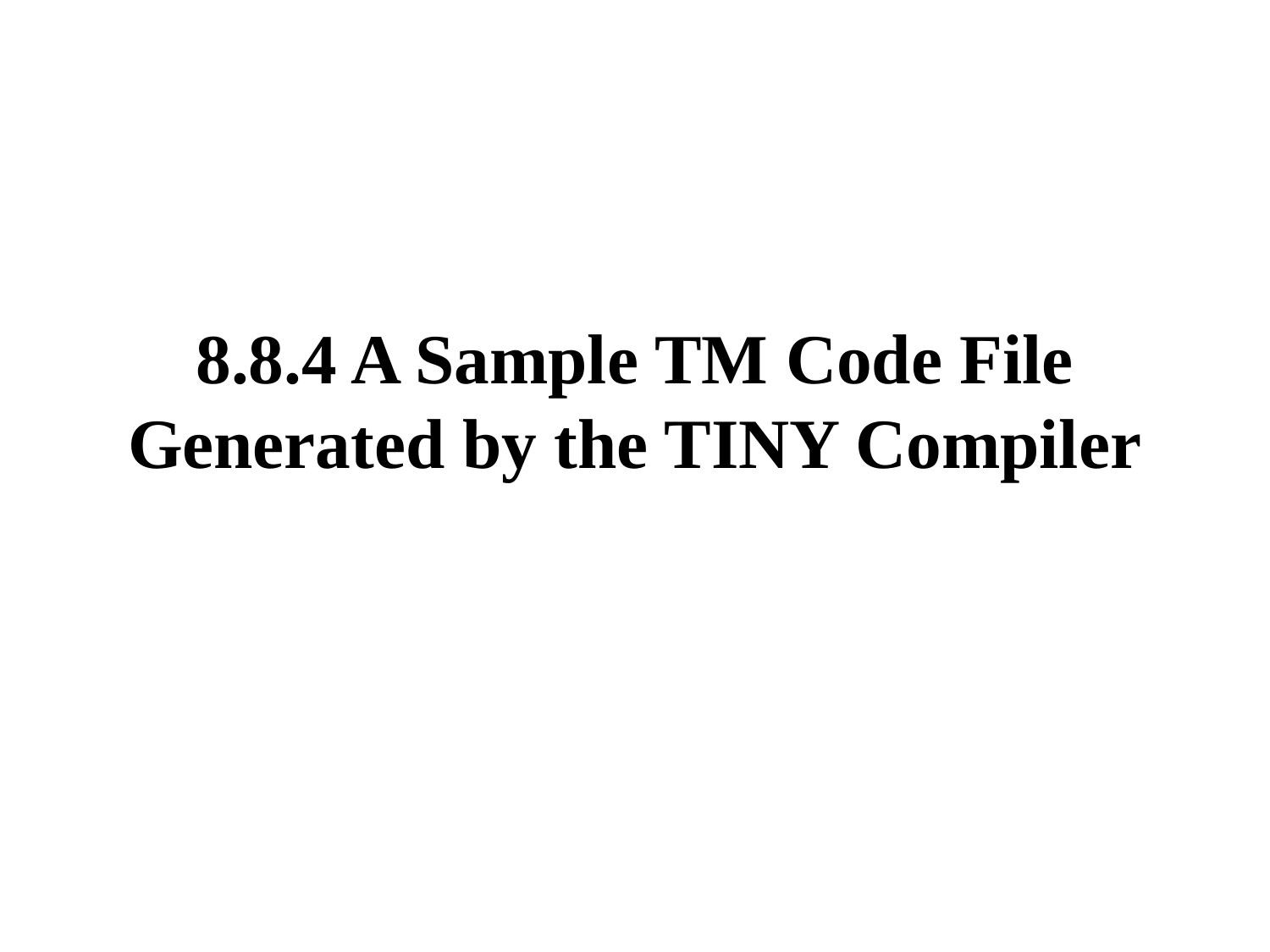

# 8.8.4 A Sample TM Code File Generated by the TINY Compiler